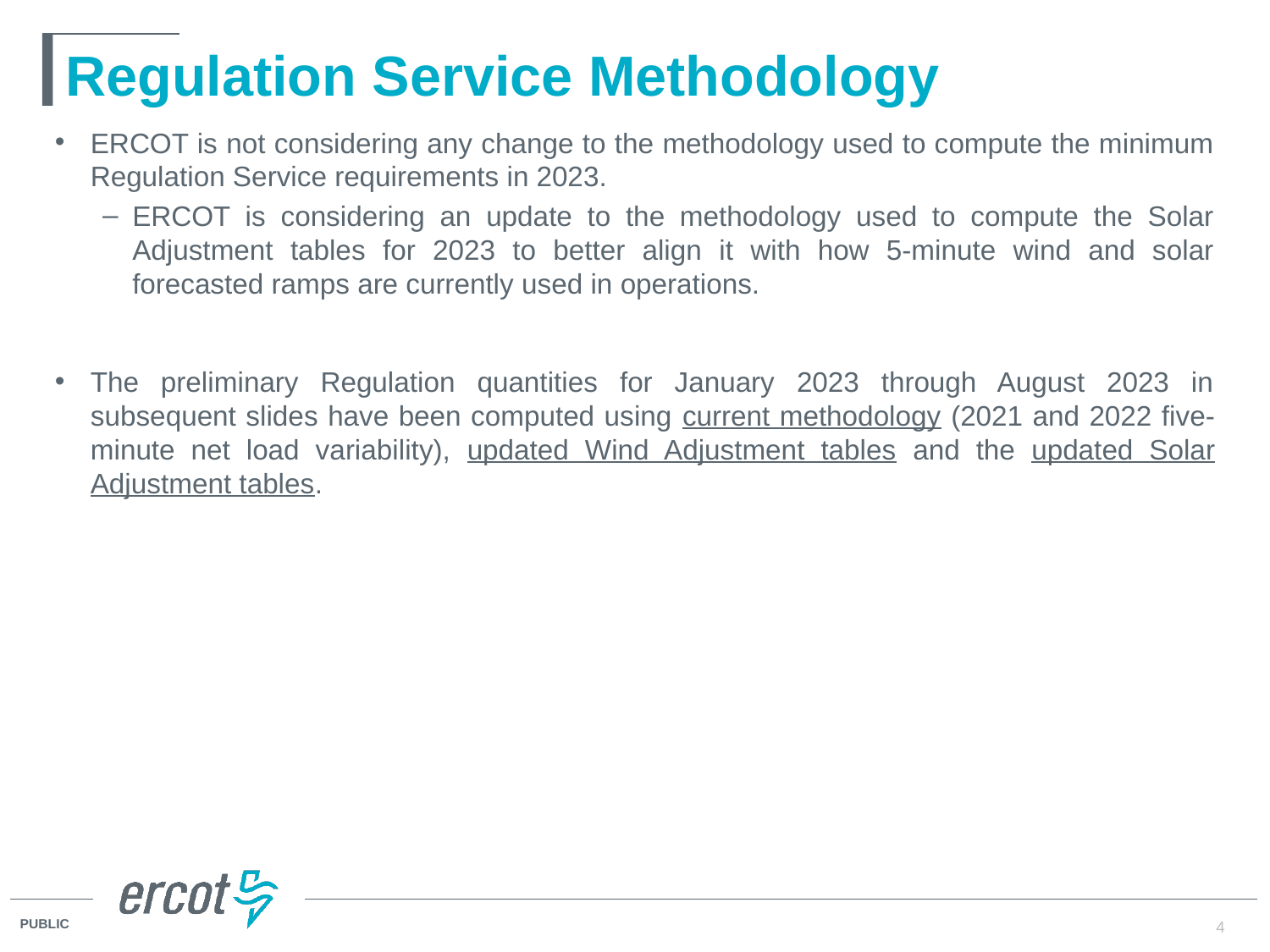

# Regulation Service Methodology
ERCOT is not considering any change to the methodology used to compute the minimum Regulation Service requirements in 2023.
ERCOT is considering an update to the methodology used to compute the Solar Adjustment tables for 2023 to better align it with how 5-minute wind and solar forecasted ramps are currently used in operations.

The preliminary Regulation quantities for January 2023 through August 2023 in subsequent slides have been computed using current methodology (2021 and 2022 five-minute net load variability), updated Wind Adjustment tables and the updated Solar Adjustment tables.

4